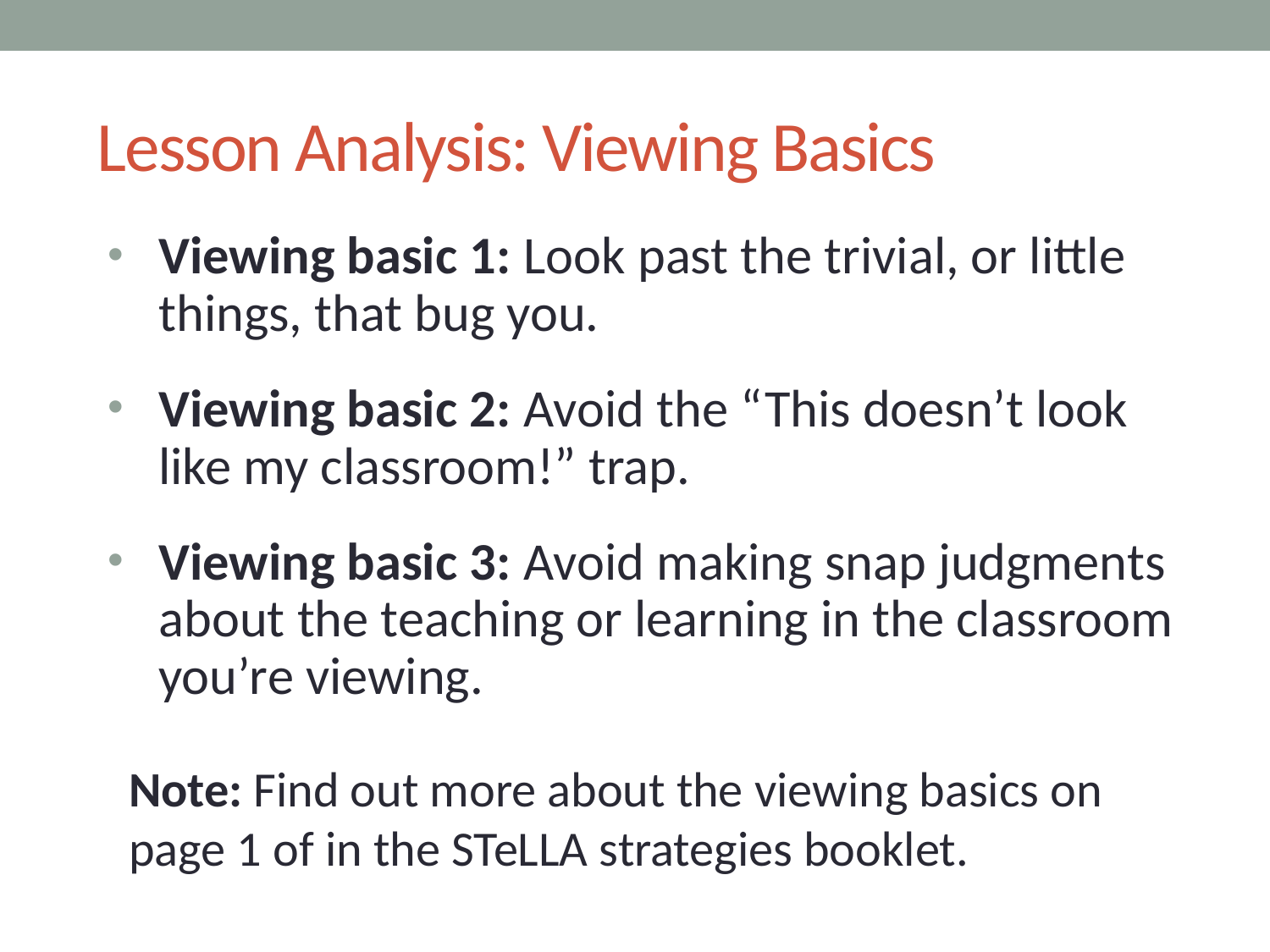

# Lesson Analysis: Viewing Basics
Viewing basic 1: Look past the trivial, or little things, that bug you.
Viewing basic 2: Avoid the “This doesn’t look like my classroom!” trap.
Viewing basic 3: Avoid making snap judgments about the teaching or learning in the classroom you’re viewing.
Note: Find out more about the viewing basics on page 1 of in the STeLLA strategies booklet.